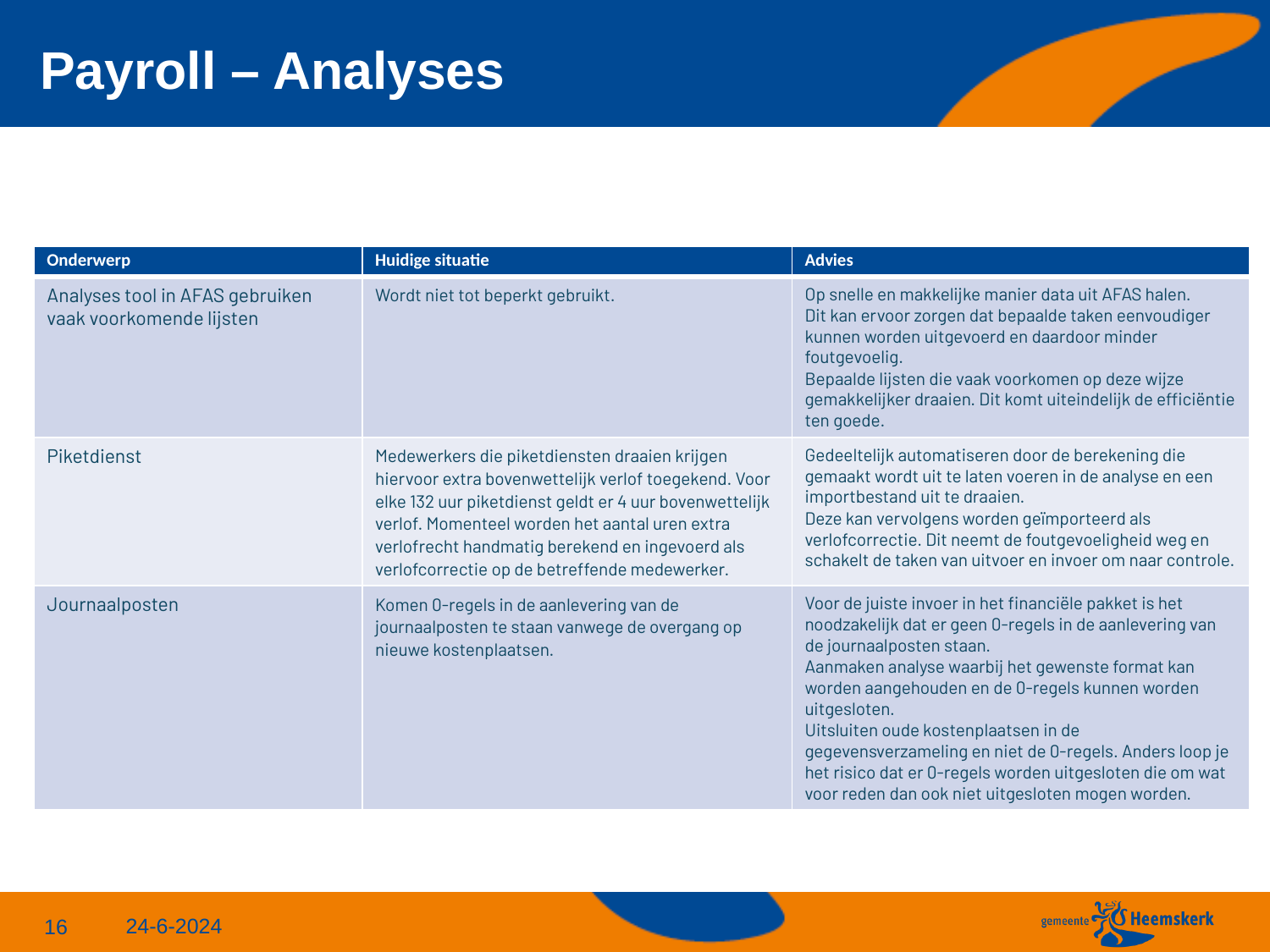

# Payroll – Analyses
| Onderwerp | Huidige situatie | Advies |
| --- | --- | --- |
| Analyses tool in AFAS gebruiken vaak voorkomende lijsten | Wordt niet tot beperkt gebruikt. | Op snelle en makkelijke manier data uit AFAS halen. Dit kan ervoor zorgen dat bepaalde taken eenvoudiger kunnen worden uitgevoerd en daardoor minder foutgevoelig. Bepaalde lijsten die vaak voorkomen op deze wijze gemakkelijker draaien. Dit komt uiteindelijk de efficiëntie ten goede. |
| Piketdienst | Medewerkers die piketdiensten draaien krijgen hiervoor extra bovenwettelijk verlof toegekend. Voor elke 132 uur piketdienst geldt er 4 uur bovenwettelijk verlof. Momenteel worden het aantal uren extra verlofrecht handmatig berekend en ingevoerd als verlofcorrectie op de betreffende medewerker. | Gedeeltelijk automatiseren door de berekening die gemaakt wordt uit te laten voeren in de analyse en een importbestand uit te draaien. Deze kan vervolgens worden geïmporteerd als verlofcorrectie. Dit neemt de foutgevoeligheid weg en schakelt de taken van uitvoer en invoer om naar controle. |
| Journaalposten | Komen 0-regels in de aanlevering van de journaalposten te staan vanwege de overgang op nieuwe kostenplaatsen. | Voor de juiste invoer in het financiële pakket is het noodzakelijk dat er geen 0-regels in de aanlevering van de journaalposten staan. Aanmaken analyse waarbij het gewenste format kan worden aangehouden en de 0-regels kunnen worden uitgesloten. Uitsluiten oude kostenplaatsen in de gegevensverzameling en niet de 0-regels. Anders loop je het risico dat er 0-regels worden uitgesloten die om wat voor reden dan ook niet uitgesloten mogen worden. |
24-6-2024
16